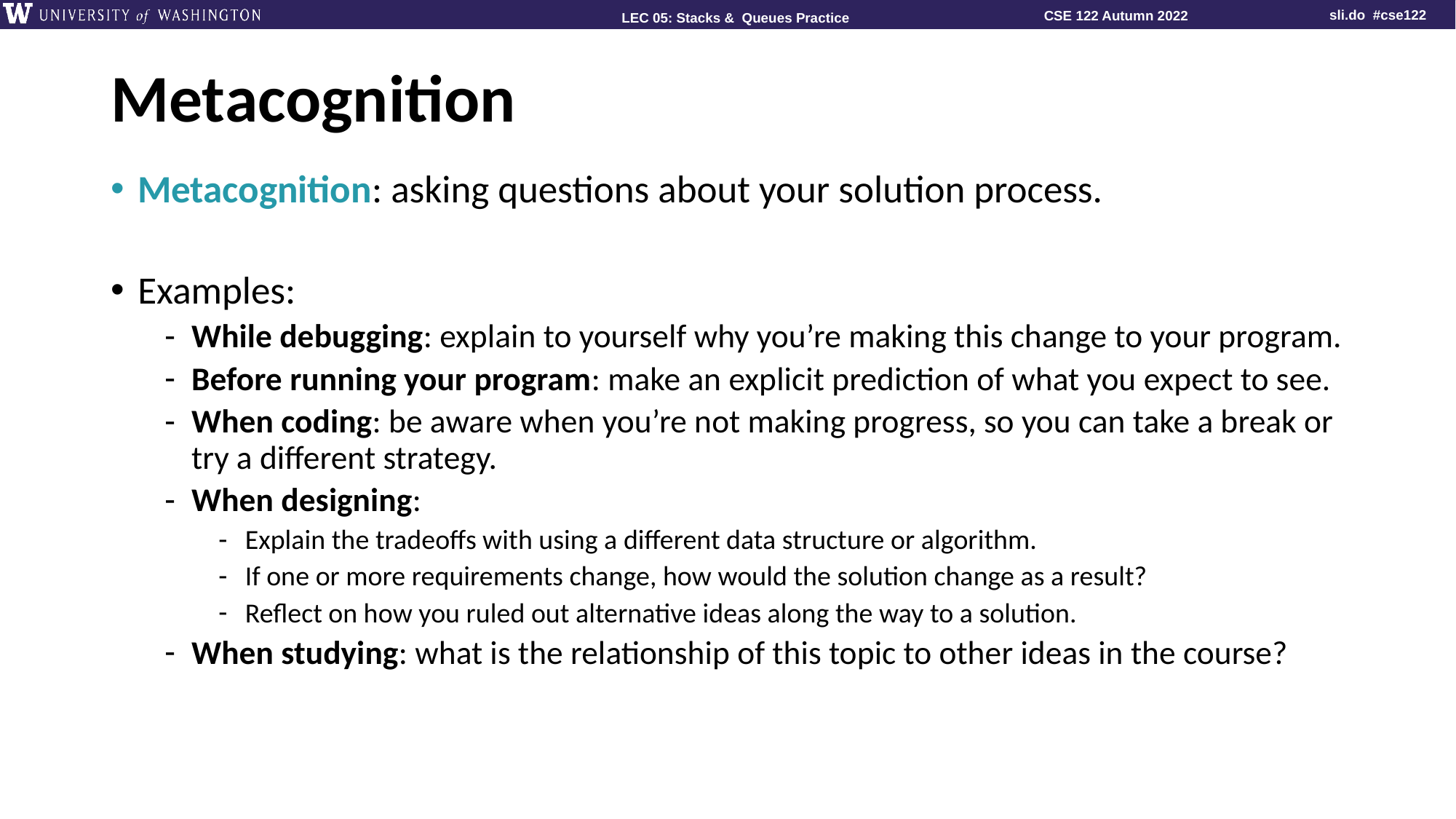

# Metacognition
Metacognition: asking questions about your solution process.
Examples:
While debugging: explain to yourself why you’re making this change to your program.
Before running your program: make an explicit prediction of what you expect to see.
When coding: be aware when you’re not making progress, so you can take a break or try a different strategy.
When designing:
Explain the tradeoffs with using a different data structure or algorithm.
If one or more requirements change, how would the solution change as a result?
Reflect on how you ruled out alternative ideas along the way to a solution.
When studying: what is the relationship of this topic to other ideas in the course?